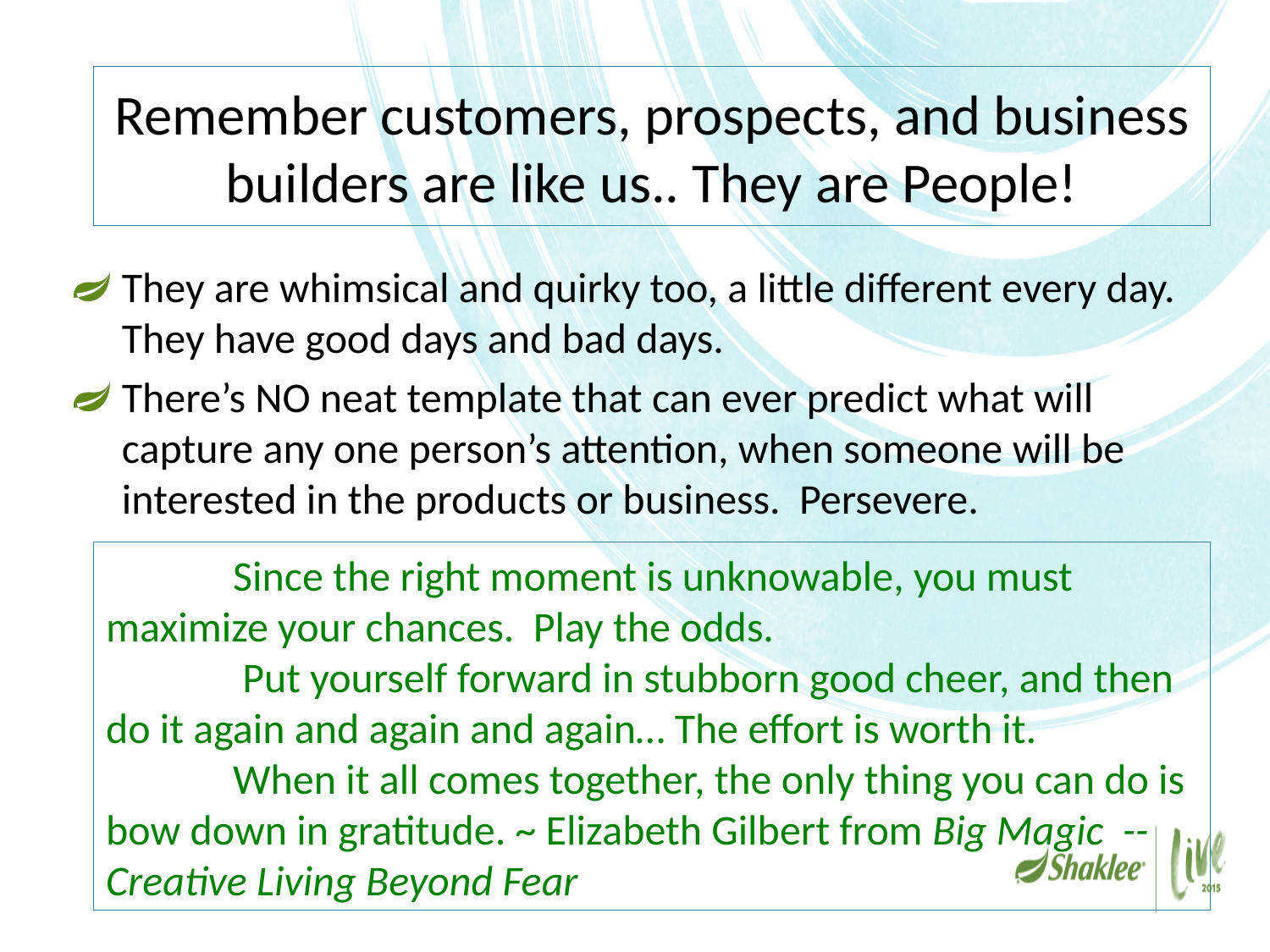

# Remember customers, prospects, and business builders are like us.. They are People!
They are whimsical and quirky too, a little different every day. They have good days and bad days.
There’s NO neat template that can ever predict what will capture any one person’s attention, when someone will be interested in the products or business.  Persevere.
	Since the right moment is unknowable, you must maximize your chances.  Play the odds.
	 Put yourself forward in stubborn good cheer, and then do it again and again and again… The effort is worth it.
 	When it all comes together, the only thing you can do is bow down in gratitude. ~ Elizabeth Gilbert from Big Magic  -- Creative Living Beyond Fear